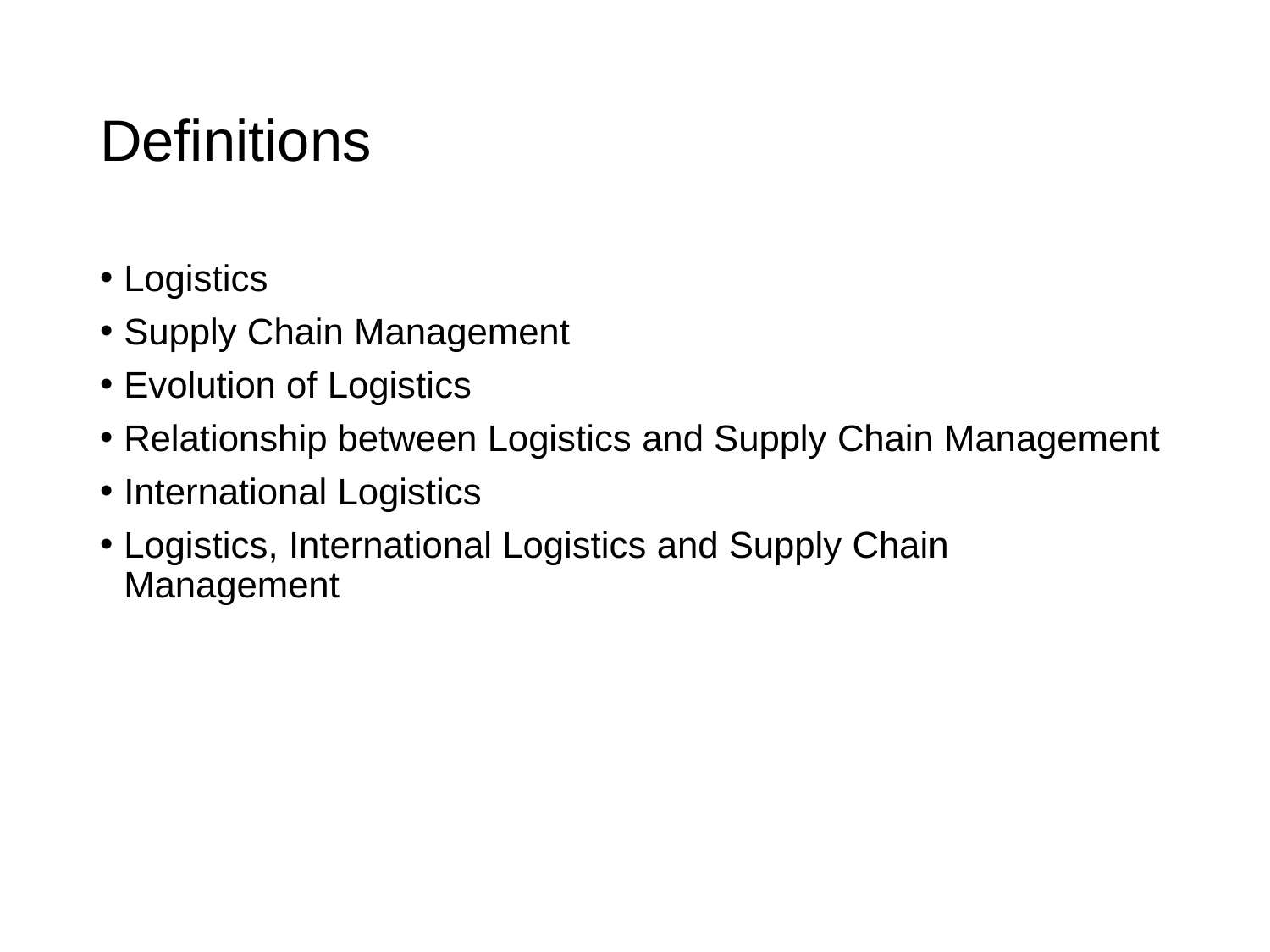

# Definitions
Logistics
Supply Chain Management
Evolution of Logistics
Relationship between Logistics and Supply Chain Management
International Logistics
Logistics, International Logistics and Supply Chain Management